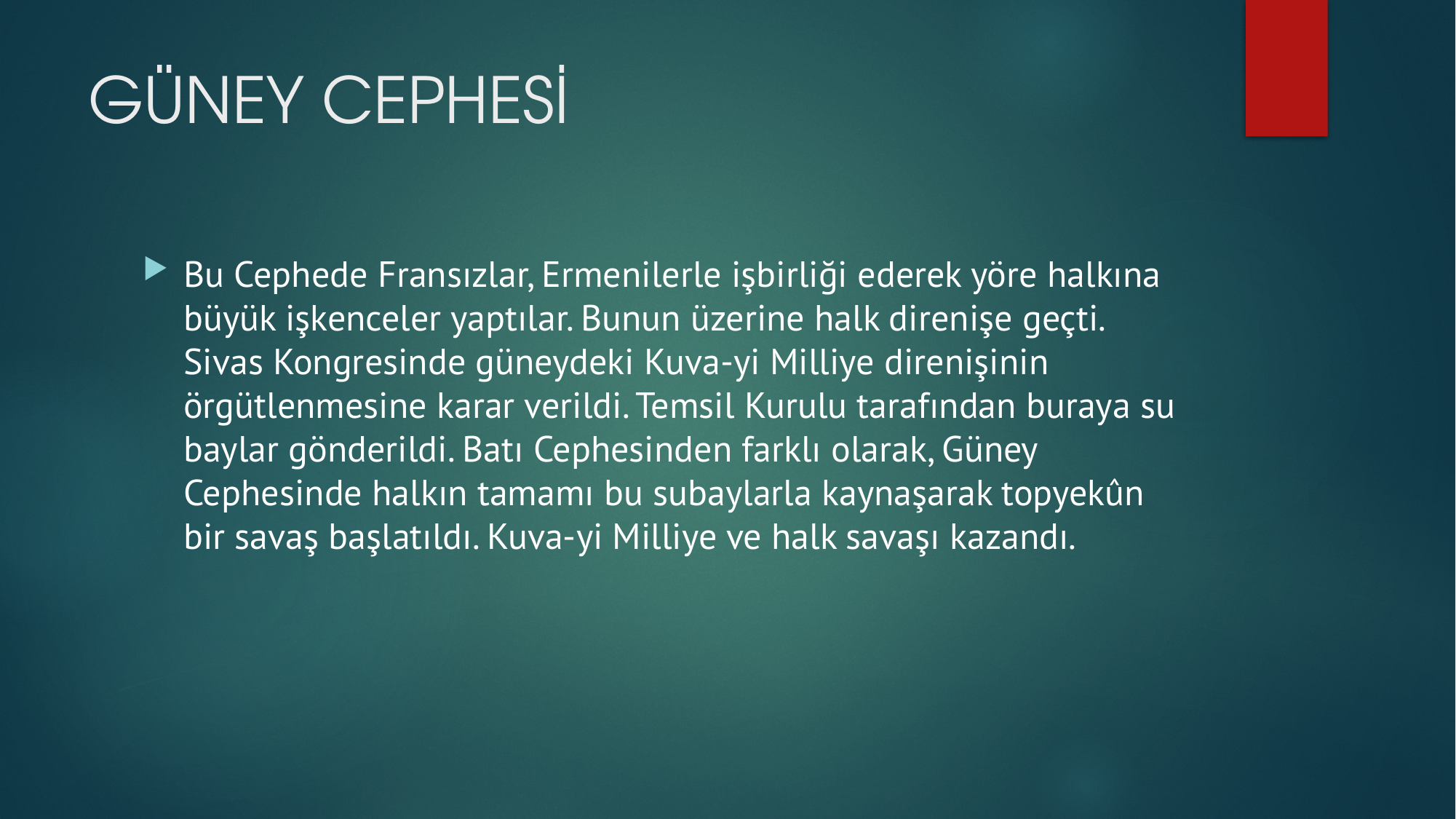

# GÜNEY CEPHESİ
Bu Cephede Fransızlar, Ermenilerle işbirliği ederek yöre halkına büyük işkenceler yaptılar. Bunun üzerine halk direnişe geçti. Sivas Kongresinde güneydeki Kuva-yi Milliye direnişinin örgütlenmesine karar ve­rildi. Temsil Kurulu tarafından buraya su­baylar gönderildi. Batı Cephesinden farklı olarak, Güney Cephesinde halkın tamamı bu subaylarla kaynaşarak topyekûn bir sa­vaş başlatıldı. Kuva-yi Milliye ve halk savaşı kazandı.